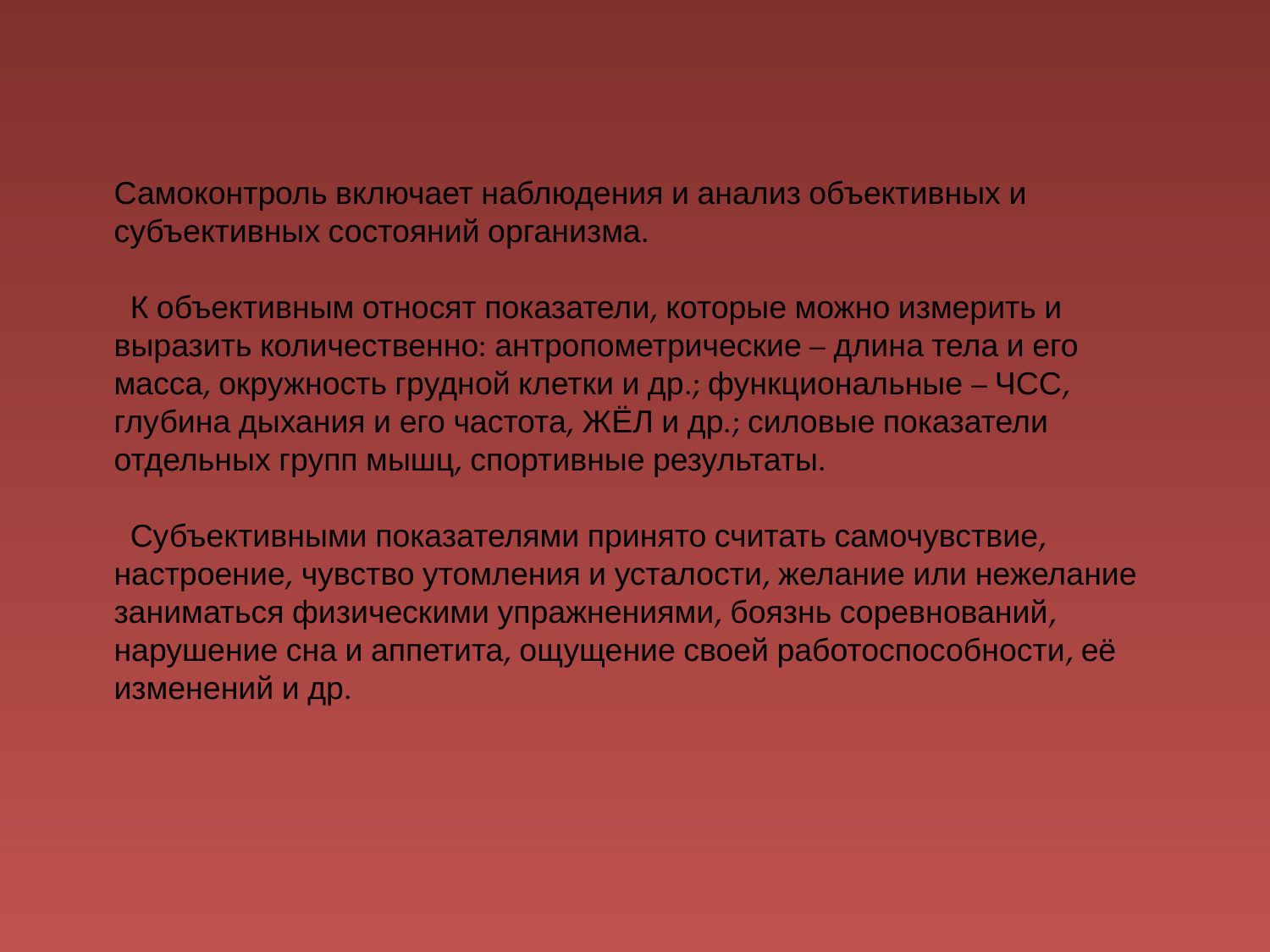

Самоконтроль включает наблюдения и анализ объективных и субъективных состояний организма.

  К объективным относят показатели, которые можно измерить и выразить количественно: антропометрические – длина тела и его масса, окружность грудной клетки и др.; функциональные – ЧСС, глубина дыхания и его частота, ЖЁЛ и др.; силовые показатели отдельных групп мышц, спортивные результаты.

  Субъективными показателями принято считать самочувствие, настроение, чувство утомления и усталости, желание или нежелание заниматься физическими упражнениями, боязнь соревнований, нарушение сна и аппетита, ощущение своей работоспособности, её изменений и др.